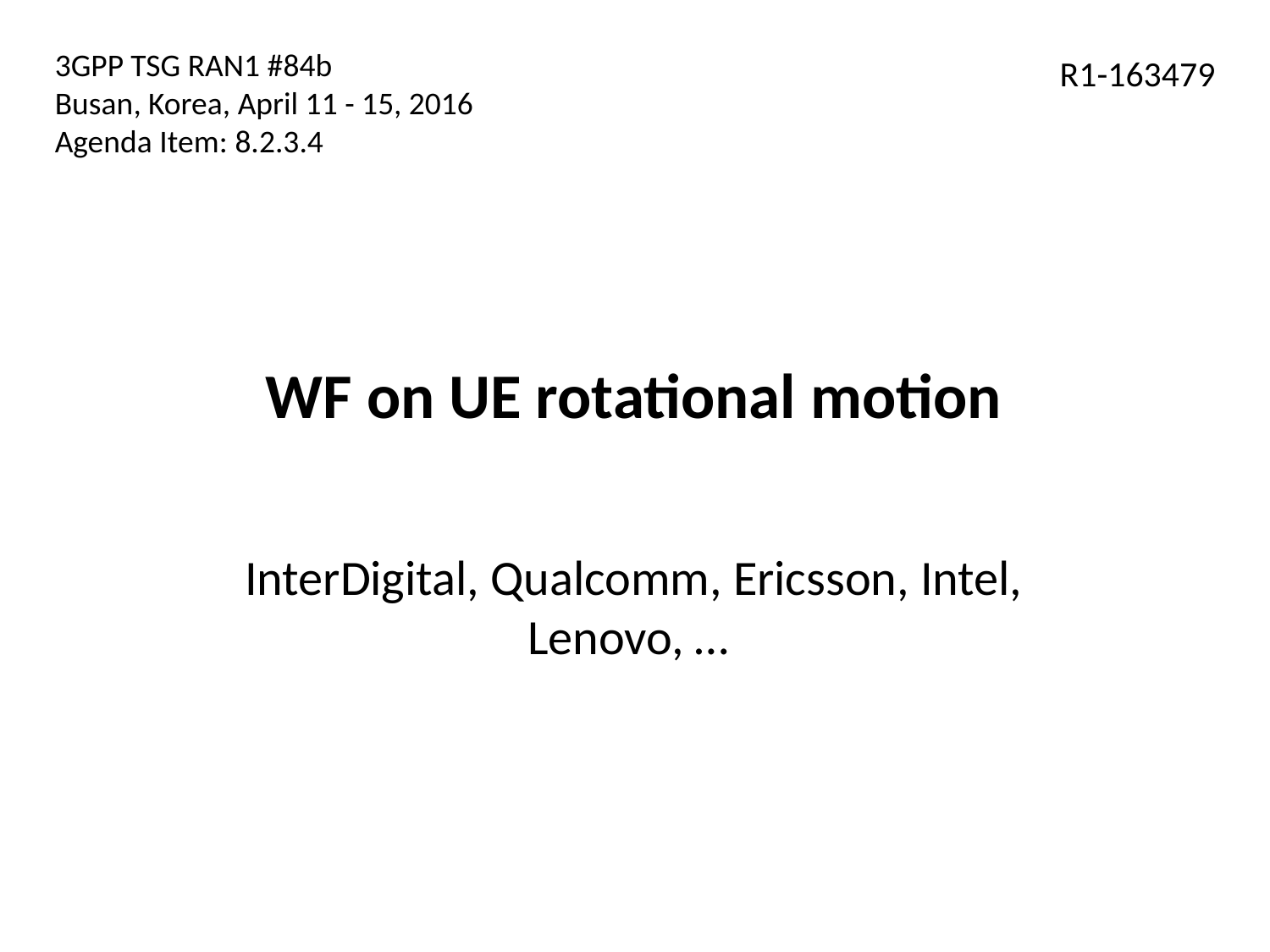

3GPP TSG RAN1 #84b
Busan, Korea, April 11 - 15, 2016
Agenda Item: 8.2.3.4
R1-163479
# WF on UE rotational motion
InterDigital, Qualcomm, Ericsson, Intel, Lenovo, …